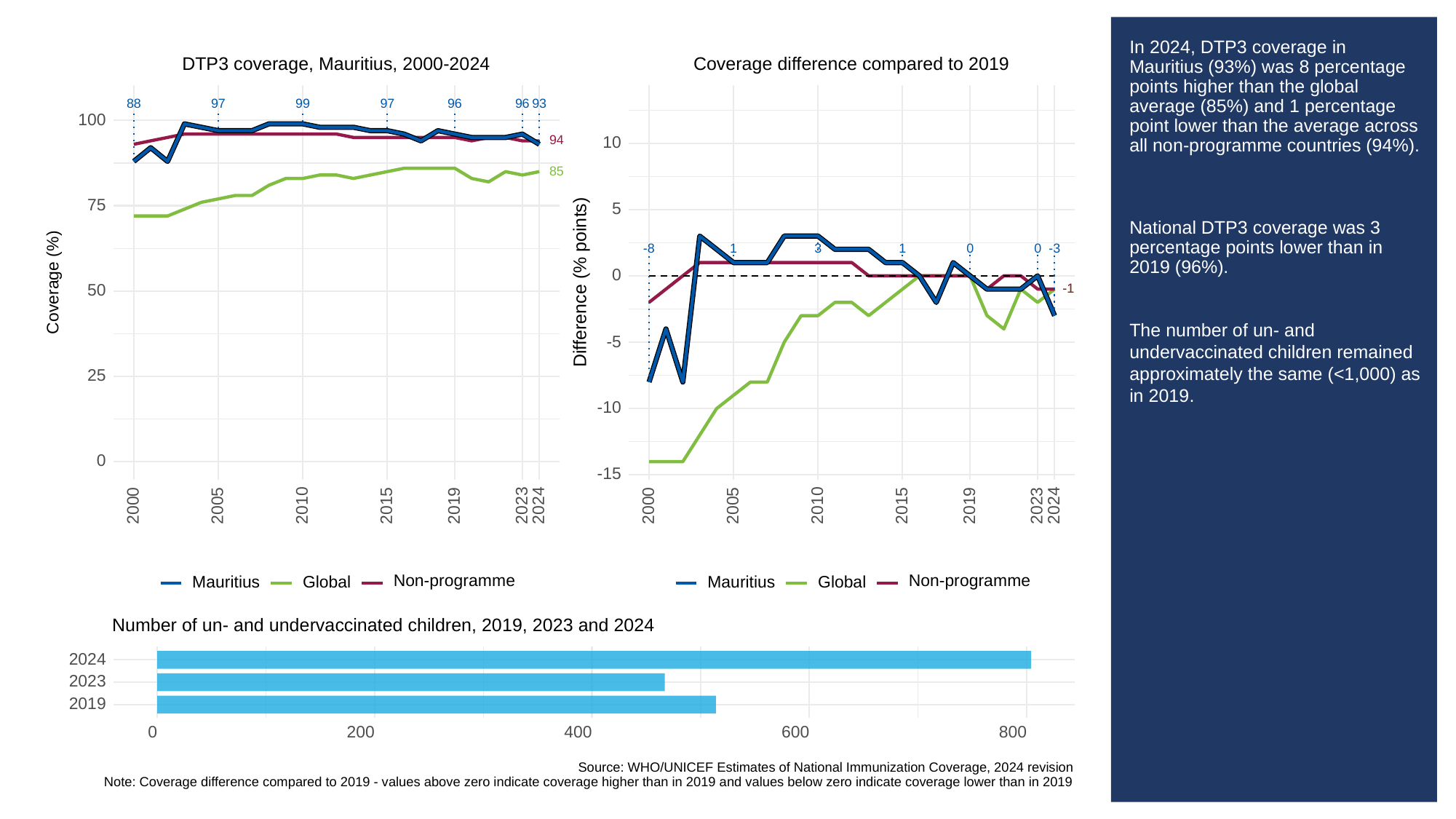

# In 2024, DTP3 coverage in Mauritius (93%) was 8 percentage points higher than the global average (85%) and 1 percentage point lower than the average across all non-programme countries (94%).

National DTP3 coverage was 3 percentage points lower than in 2019 (96%).

The number of un- and undervaccinated children remained approximately the same (<1,000) as in 2019.

Coverage difference compared to 2019
DTP3 coverage, Mauritius, 2000-2024

93
88
97
99
97
96
96

100

94
10

85

75
5

3
-3
-8
0
0
1
1

0
Difference (% points)
Coverage (%)

-1
-1
50

-5

25

-10

0

-15

2023
2023
2000
2005
2010
2015
2019
2024
2000
2005
2010
2015
2019
2024
Non-programme
Non-programme
Global
Global
Mauritius
Mauritius

Number of un- and undervaccinated children, 2019, 2023 and 2024

2024

2023

2019

0
200
400
600
800
Source: WHO/UNICEF Estimates of National Immunization Coverage, 2024 revision
Note: Coverage difference compared to 2019 - values above zero indicate coverage higher than in 2019 and values below zero indicate coverage lower than in 2019